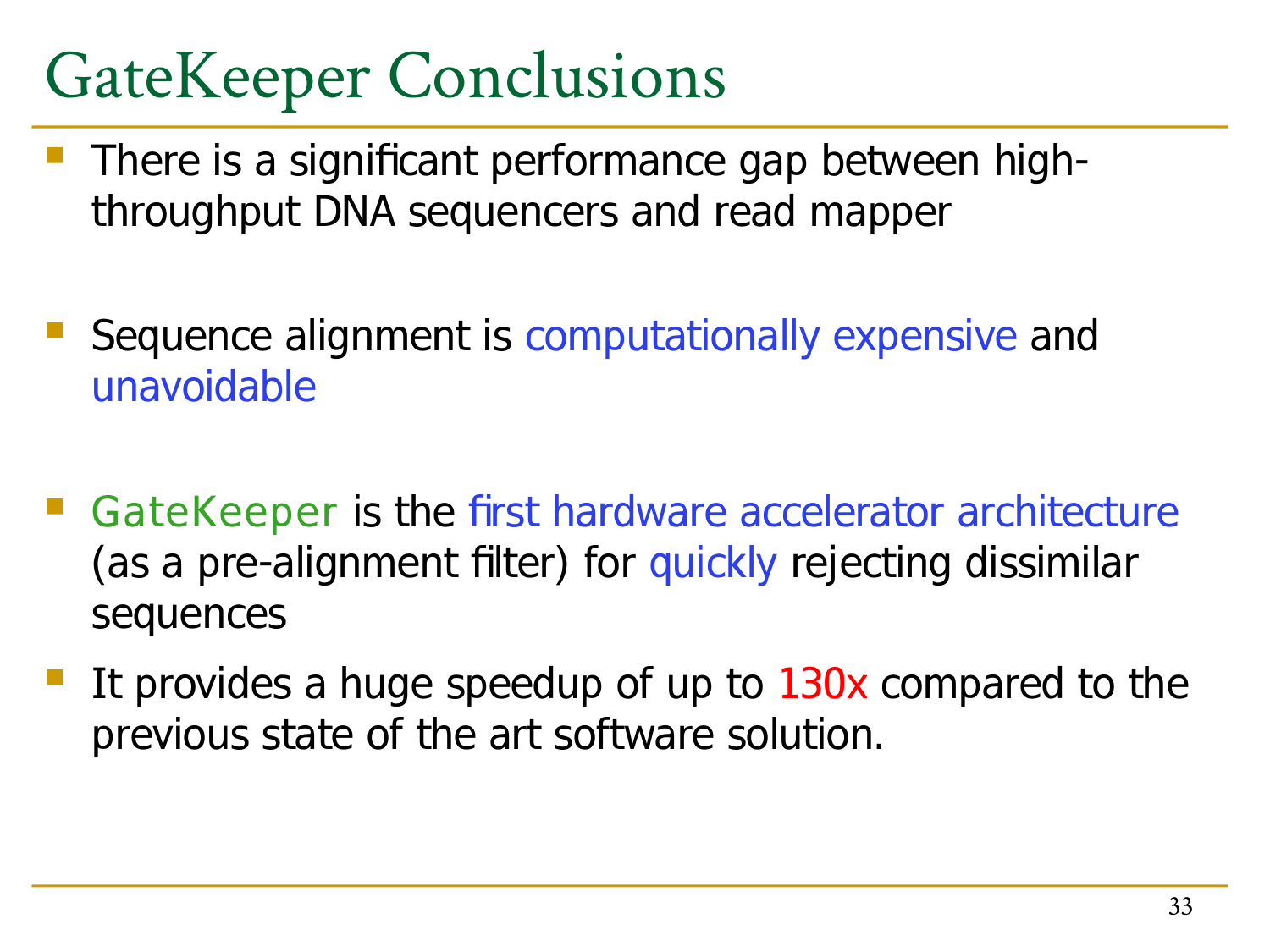

# GateKeeper Conclusions
There is a significant performance gap between high-throughput DNA sequencers and read mapper

Sequence alignment is computationally expensive and unavoidable

GateKeeper is the first hardware accelerator architecture (as a pre-alignment filter) for quickly rejecting dissimilar sequences
It provides a huge speedup of up to 130x compared to the previous state of the art software solution.
33